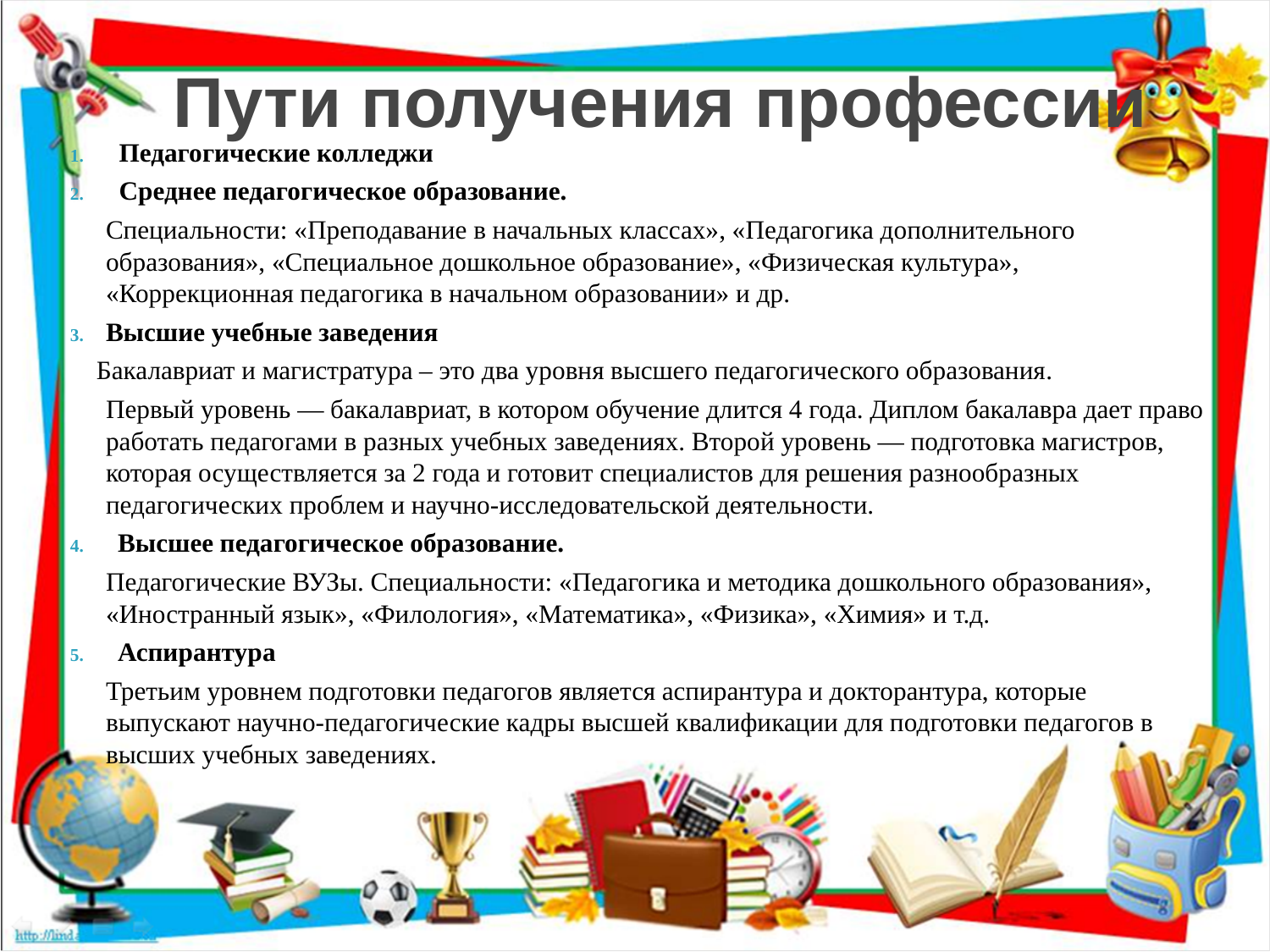

# Пути получения профессии
Педагогические колледжи
Среднее педагогическое образование.
	Специальности: «Преподавание в начальных классах», «Педагогика дополнительного образования», «Cпециальное дошкольное образование», «Физическая культура», «Коррекционная педагогика в начальном образовании» и др.
Высшие учебные заведения
    Бакалавриат и магистратура – это два уровня высшего педагогического образования.
	Первый уровень — бакалавриат, в котором обучение длится 4 года. Диплом бакалавра дает право работать педагогами в разных учебных заведениях. Второй уровень — подготовка магистров, которая осуществляется за 2 года и готовит специалистов для решения разнообразных педагогических проблем и научно-исследовательской деятельности.
Высшее педагогическое образование.
	Педагогические ВУЗы. Специальности: «Педагогика и методика дошкольного образования», «Иностранный язык», «Филология», «Математика», «Физика», «Химия» и т.д.
Аспирантура
	Третьим уровнем подготовки педагогов является аспирантура и докторантура, которые выпускают научно-педагогические кадры высшей квалификации для подготовки педагогов в высших учебных заведениях.